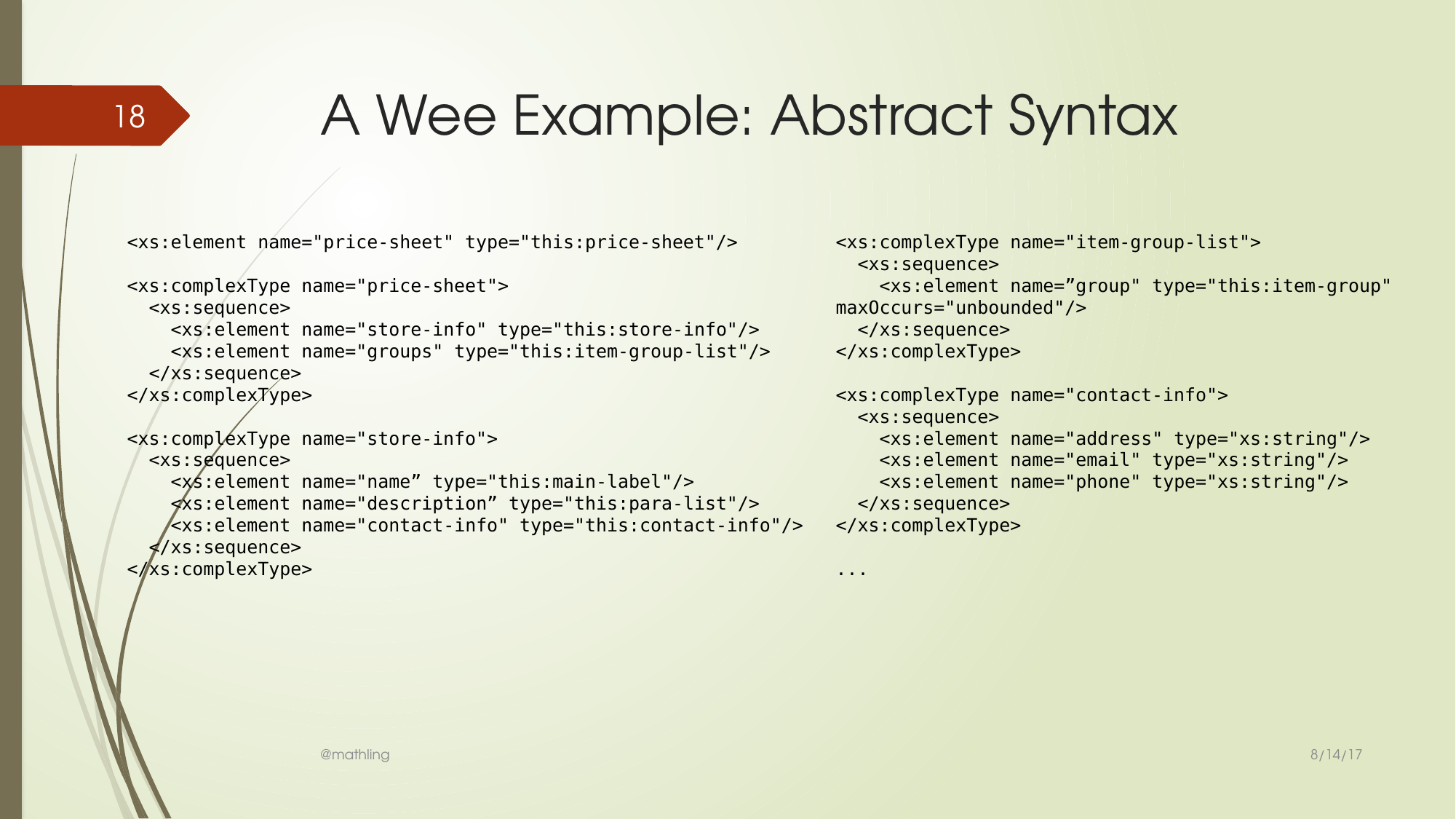

# A Wee Example: Abstract Syntax
18
<xs:element name="price-sheet" type="this:price-sheet"/>

<xs:complexType name="price-sheet">
  <xs:sequence>
    <xs:element name="store-info" type="this:store-info"/>
    <xs:element name="groups" type="this:item-group-list"/>
  </xs:sequence>
</xs:complexType>

<xs:complexType name="store-info">
  <xs:sequence>
    <xs:element name="name” type="this:main-label"/>
    <xs:element name="description” type="this:para-list"/>
    <xs:element name="contact-info" type="this:contact-info"/>
  </xs:sequence>
</xs:complexType>

<xs:complexType name="item-group-list">
  <xs:sequence>
    <xs:element name=”group" type="this:item-group" maxOccurs="unbounded"/>
  </xs:sequence>
</xs:complexType>

<xs:complexType name="contact-info">
  <xs:sequence>
    <xs:element name="address" type="xs:string"/>
    <xs:element name="email" type="xs:string"/>
    <xs:element name="phone" type="xs:string"/>
  </xs:sequence>
</xs:complexType>

...
8/14/17
@mathling